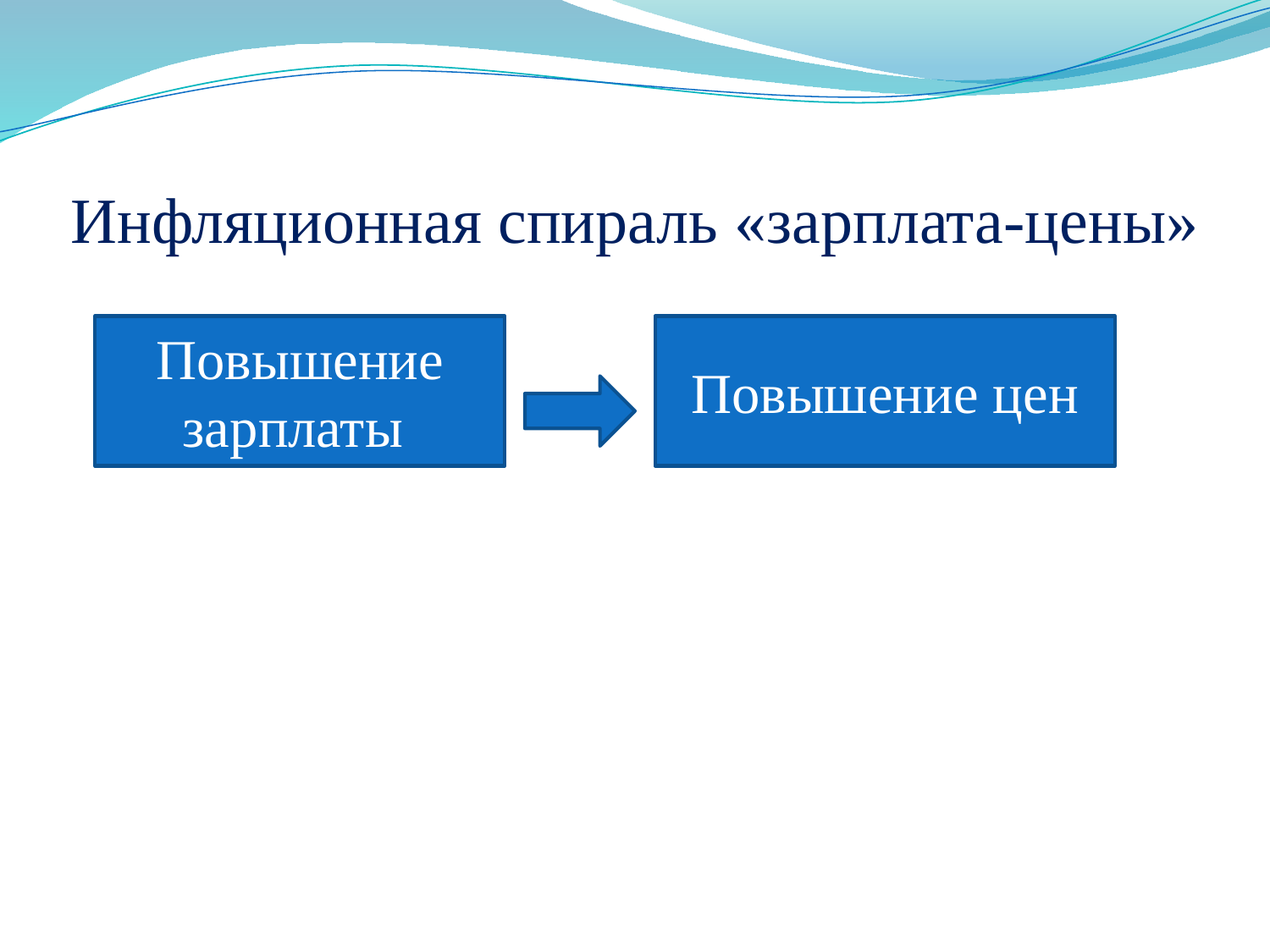

# Инфляционная спираль «зарплата-цены»

Повышение зарплаты
Повышение цен